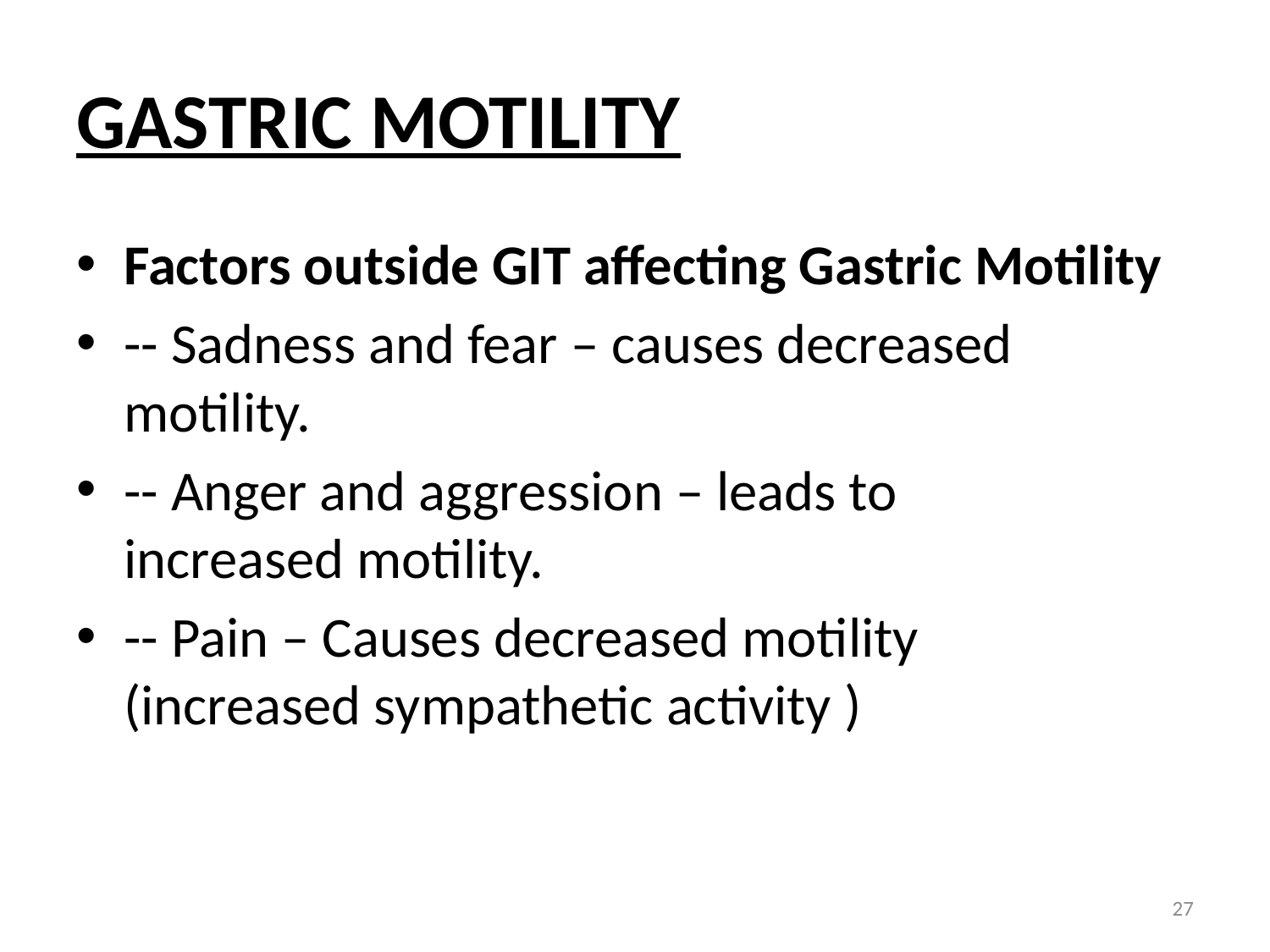

# GASTRIC MOTILITY
Factors outside GIT affecting Gastric Motility
-- Sadness and fear – causes decreased motility.
-- Anger and aggression – leads to      increased motility.
-- Pain – Causes decreased motility             (increased sympathetic activity )

27